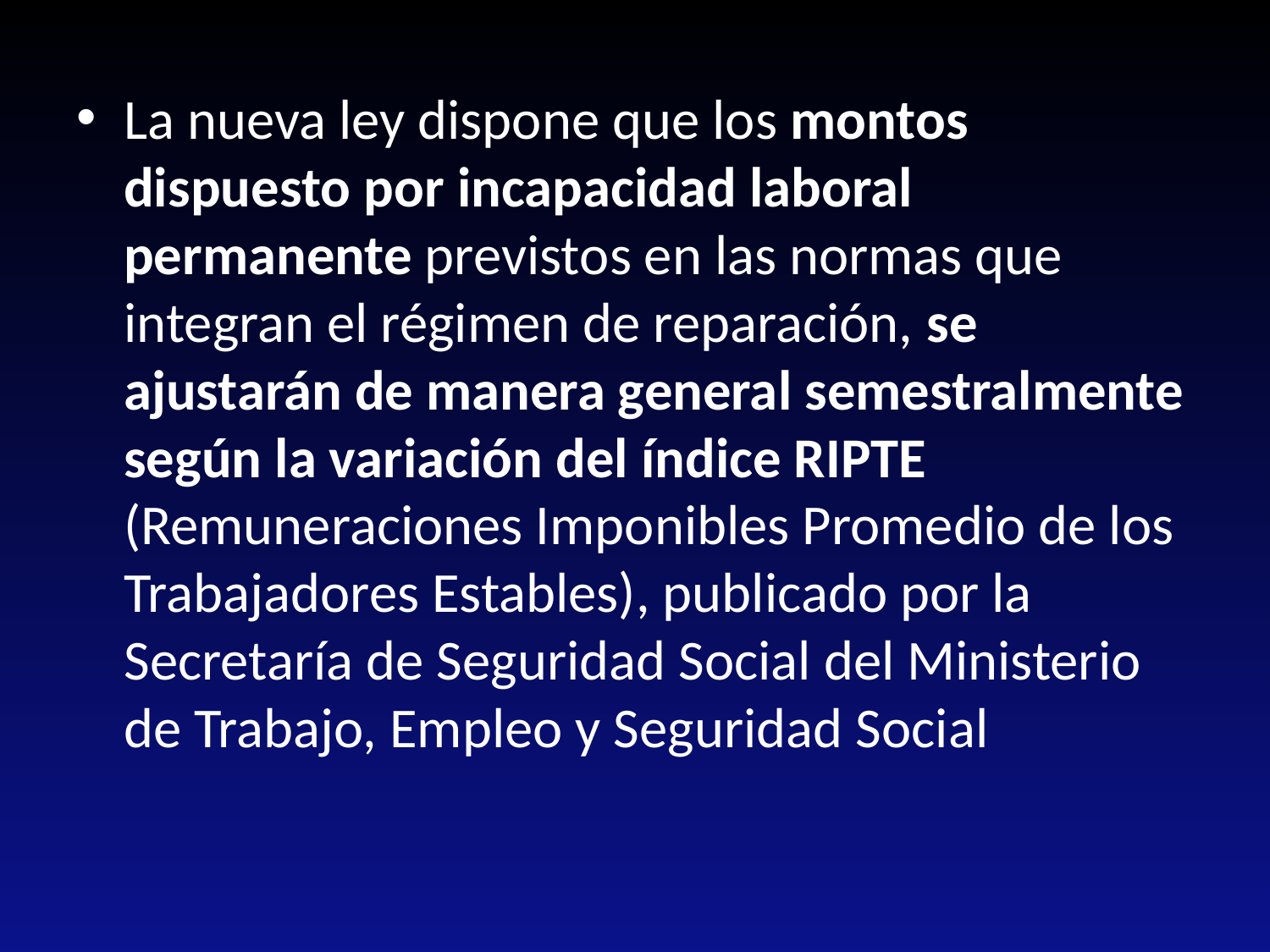

La nueva ley dispone que los montos dispuesto por incapacidad laboral permanente previstos en las normas que integran el régimen de reparación, se ajustarán de manera general semestralmente según la variación del índice RIPTE (Remuneraciones Imponibles Promedio de los Trabajadores Estables), publicado por la Secretaría de Seguridad Social del Ministerio de Trabajo, Empleo y Seguridad Social